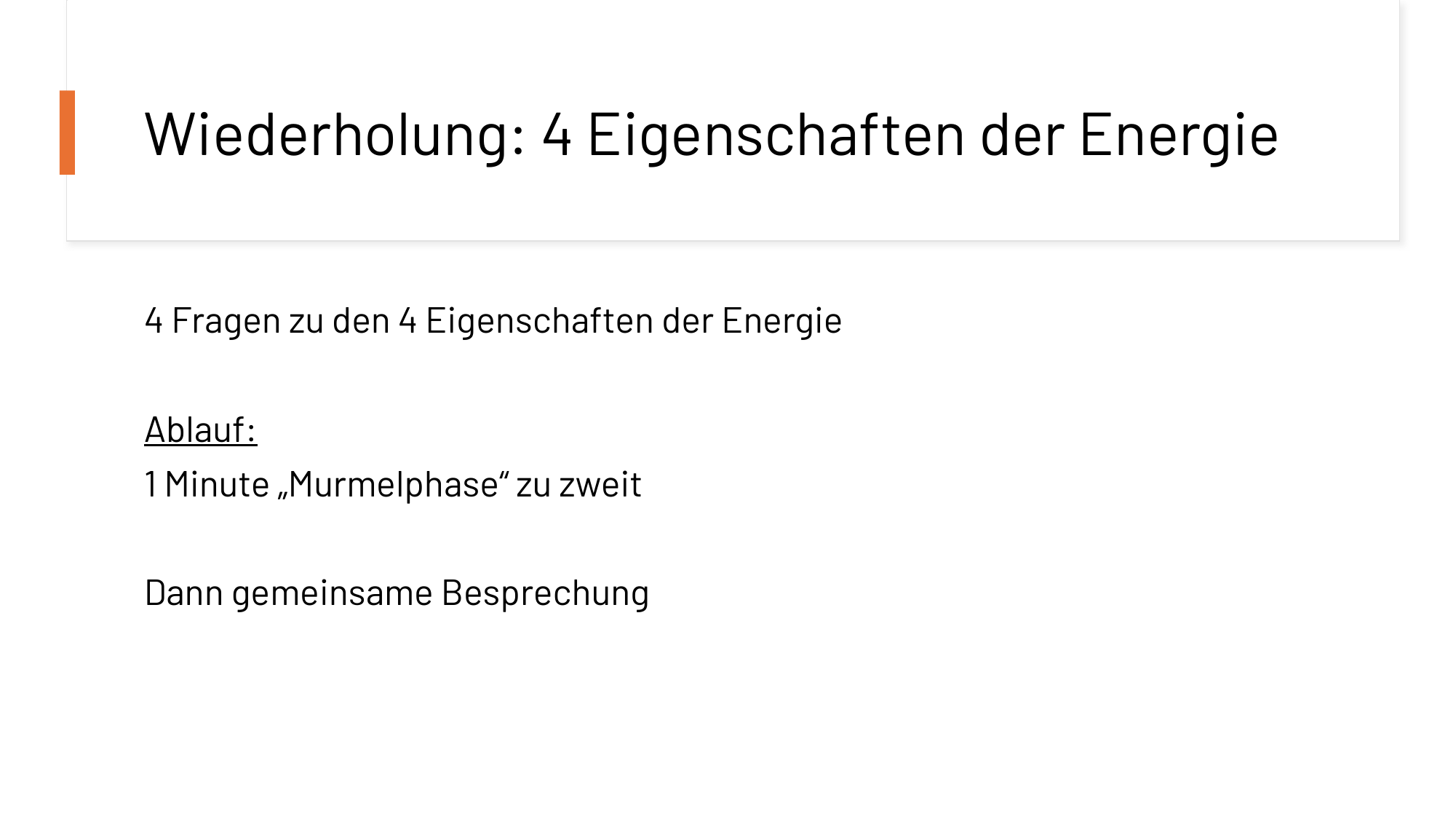

# Wiederholung: 4 Eigenschaften der Energie

4 Fragen zu den 4 Eigenschaften der Energie

Ablauf:
1 Minute „Murmelphase“ zu zweit

Dann gemeinsame Besprechung

2